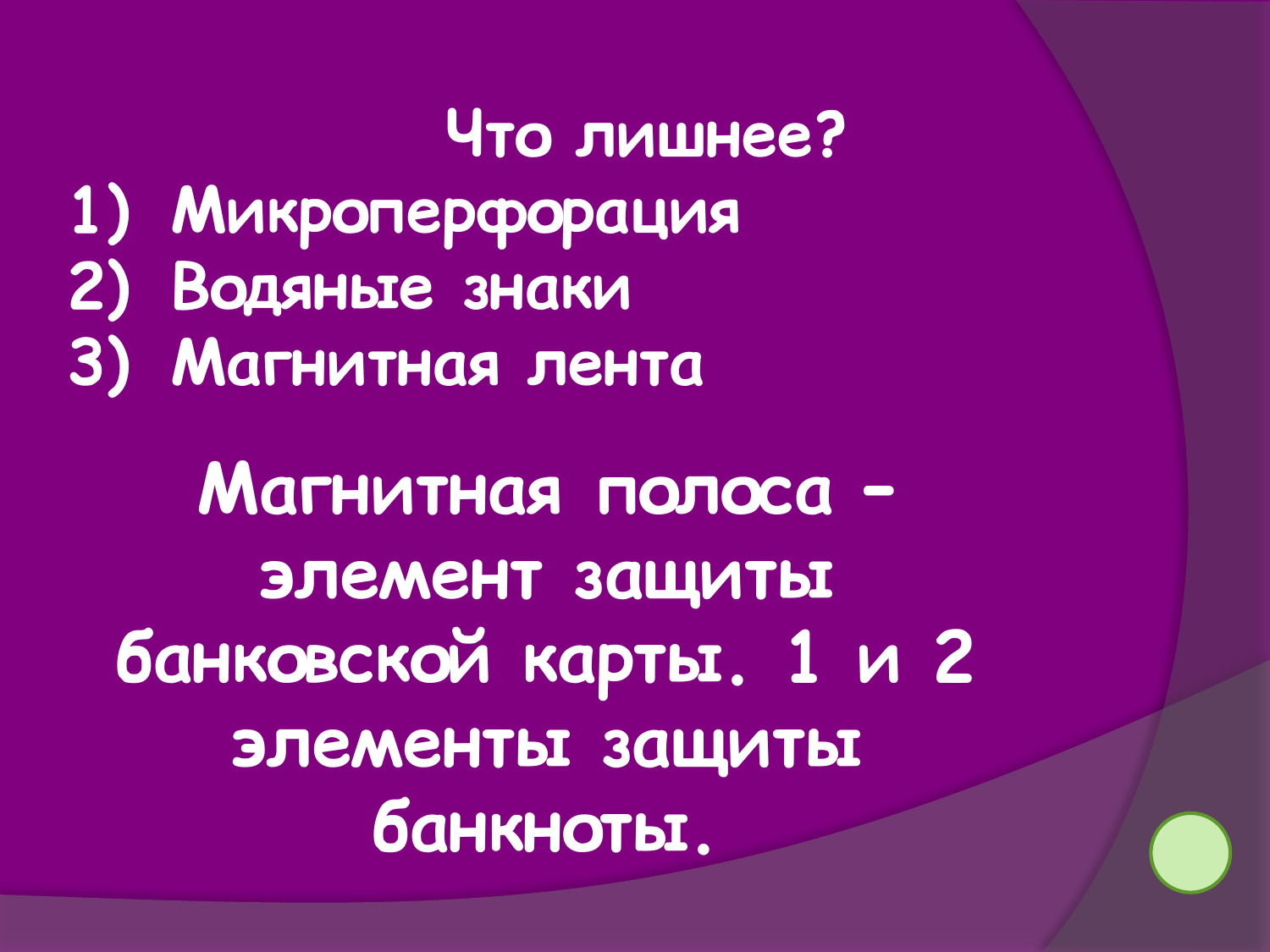

Что лишнее?
Микроперфорация
Водяные знаки
Магнитная лента
Магнитная полоса – элемент защиты банковской карты. 1 и 2 элементы защиты банкноты.